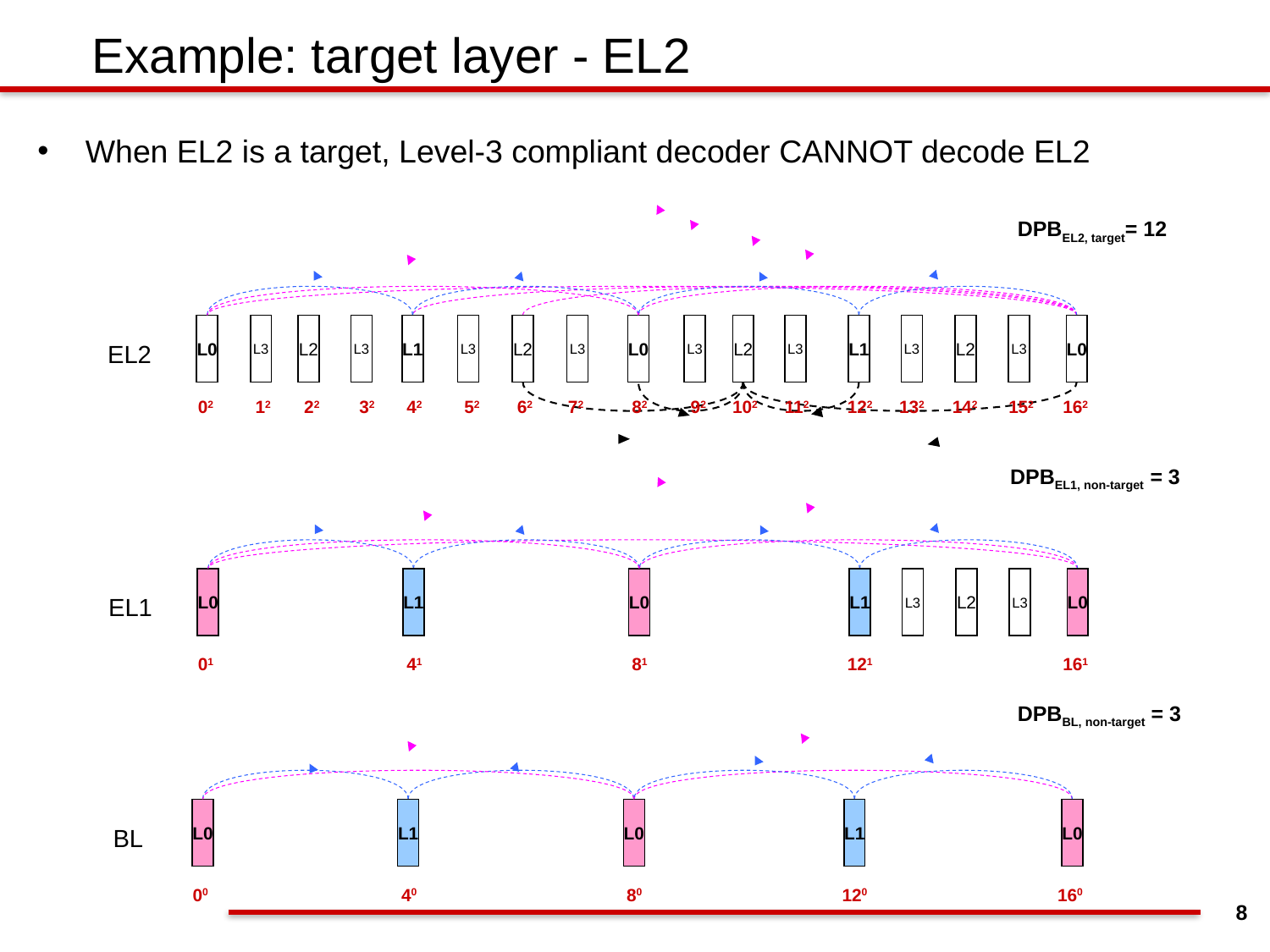

# Example: target layer - EL2
When EL2 is a target, Level-3 compliant decoder CANNOT decode EL2

DPBEL2, target= 12

L0
L3
L2
L3
L1
L3
L2
L3
L0
L3
L2
L3
L1
L3
L2
L3
L0
EL2
02
12
22
32
42
52
62
72
82
92
102
112
122
132
142
152
162

DPBEL1, non-target = 3

L0
L1
L0
L1
L3
L2
L3
L0
EL1
01
41
81
121
161
DPBBL, non-target = 3

L0
L1
L0
L1
L0
BL
00
40
80
120
160
8